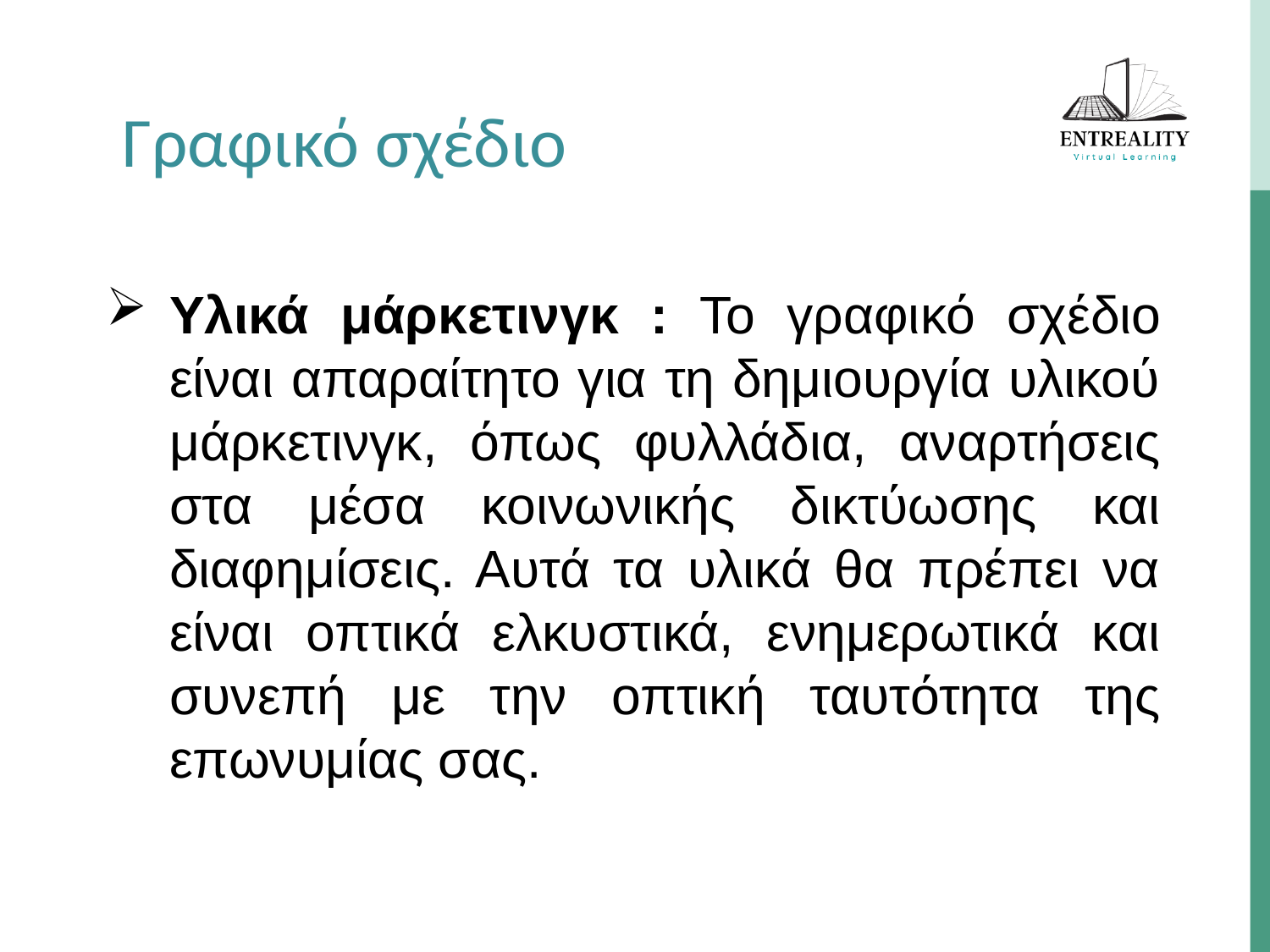

Γραφικό σχέδιο
Υλικά μάρκετινγκ : Το γραφικό σχέδιο είναι απαραίτητο για τη δημιουργία υλικού μάρκετινγκ, όπως φυλλάδια, αναρτήσεις στα μέσα κοινωνικής δικτύωσης και διαφημίσεις. Αυτά τα υλικά θα πρέπει να είναι οπτικά ελκυστικά, ενημερωτικά και συνεπή με την οπτική ταυτότητα της επωνυμίας σας.